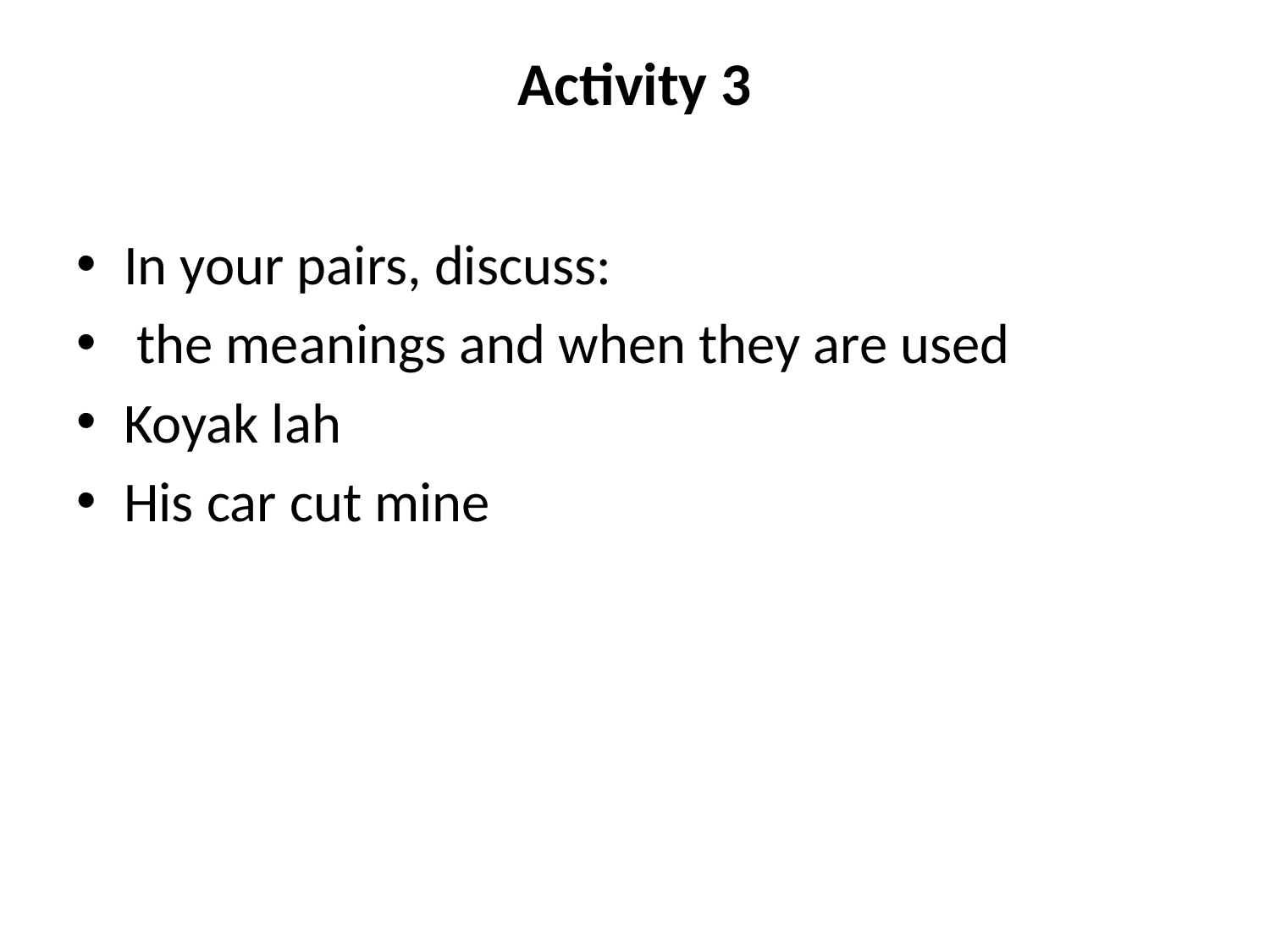

# Activity 3
In your pairs, discuss:
 the meanings and when they are used
Koyak lah
His car cut mine